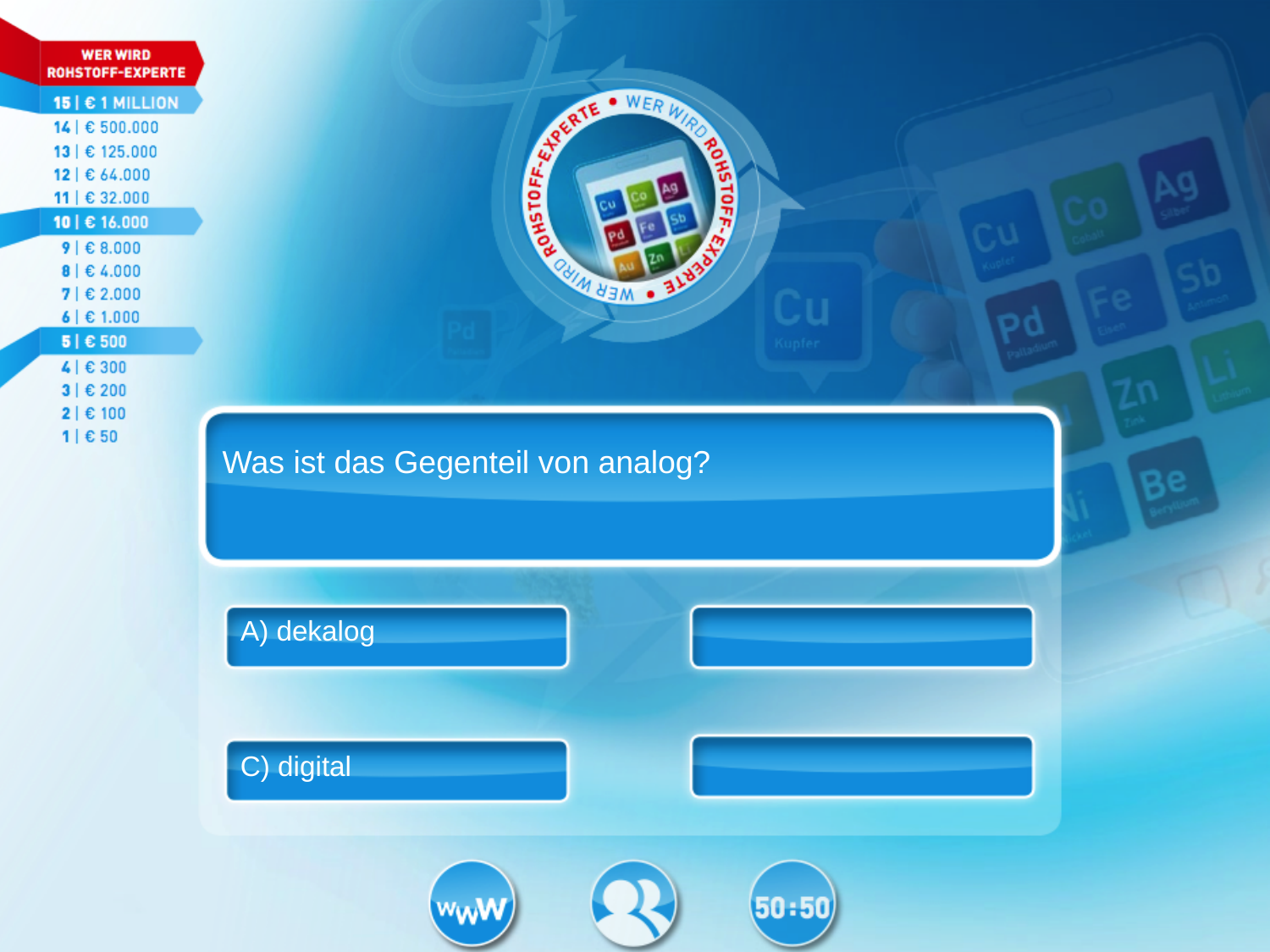

Was ist das Gegenteil von analog?
A) dekalog
C) digital